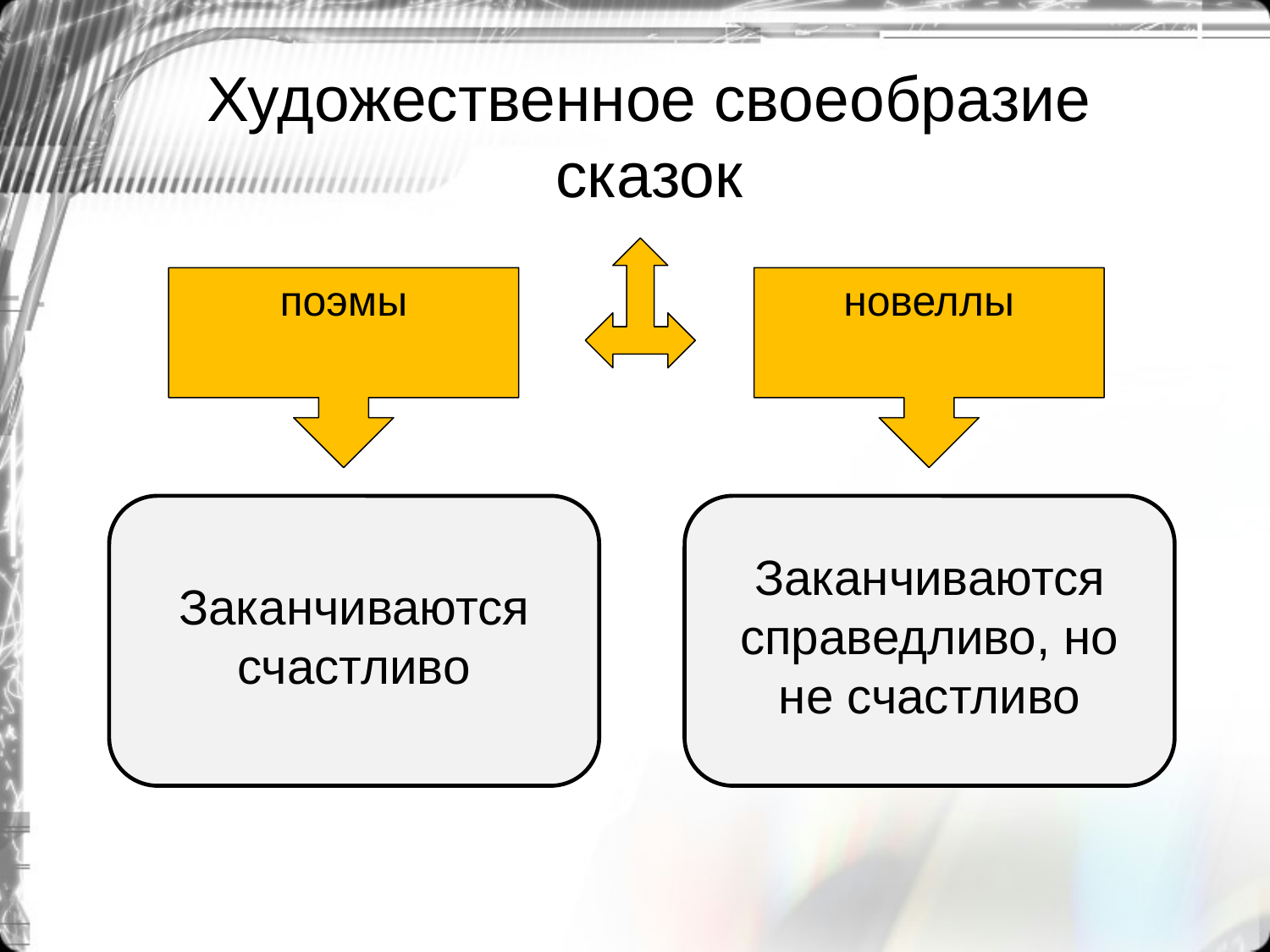

# Художественное своеобразие сказок

поэмы
новеллы

Заканчиваются счастливо

Заканчиваются справедливо, но не счастливо